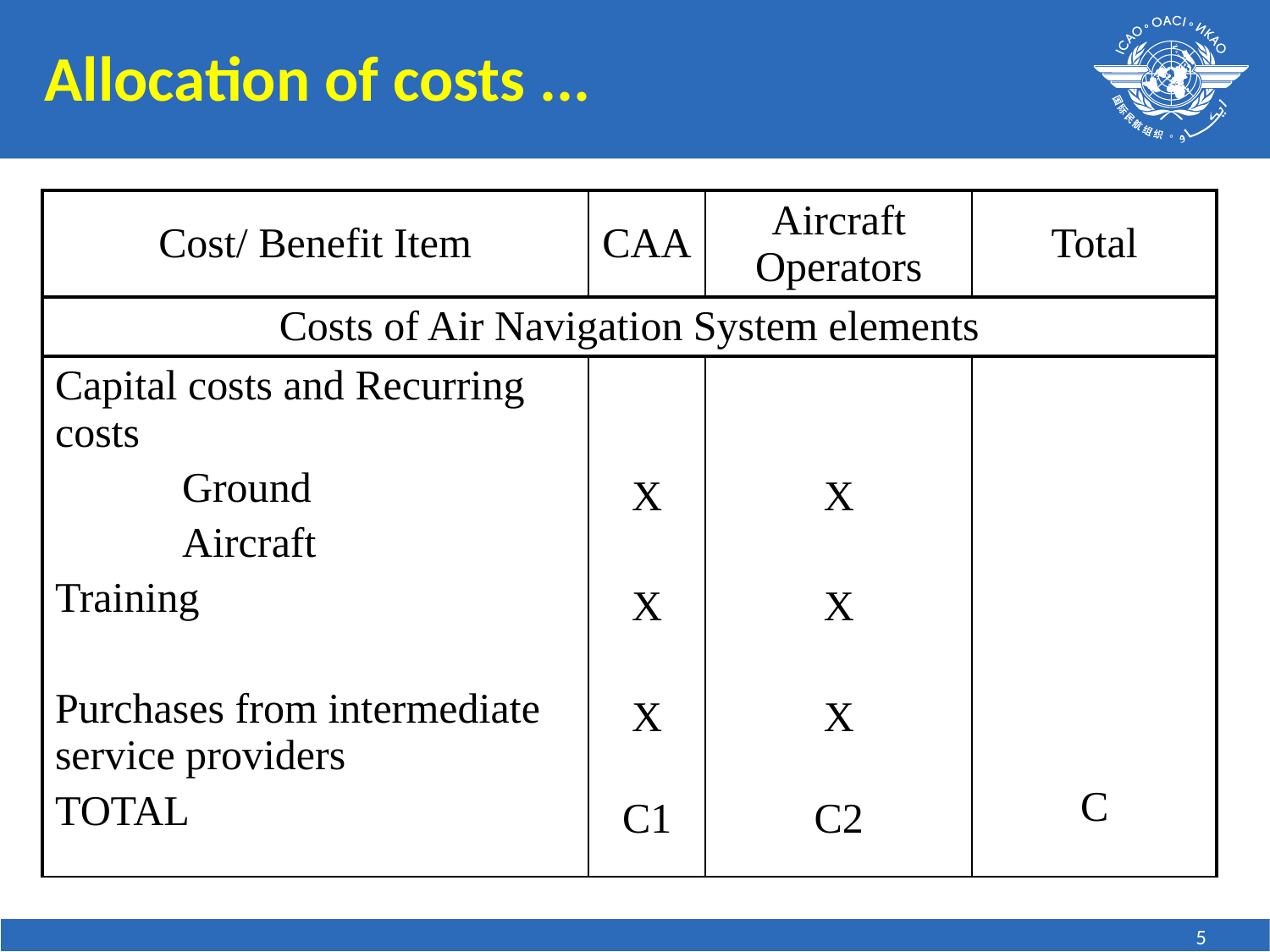

Allocation of costs ...
| Cost/ Benefit Item | CAA | Aircraft Operators | Total |
| --- | --- | --- | --- |
| Costs of Air Navigation System elements |  |  |  |
| Capital costs and Recurring costs Ground Aircraft Training Purchases from intermediate service providers TOTAL | X X X C1 | X X X C2 | C |
5